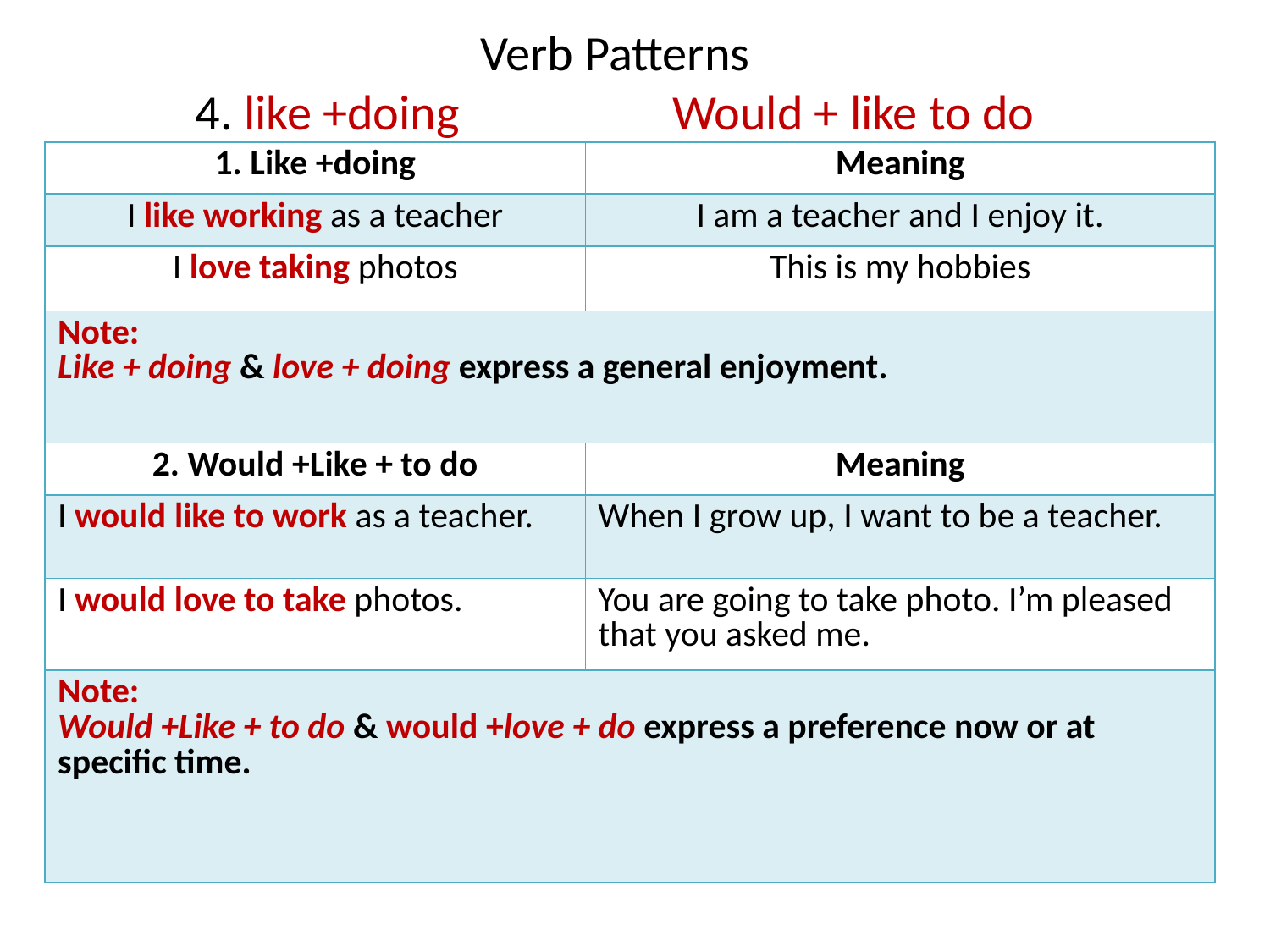

# Verb Patterns 4. like +doing                   Would + like to do
| 1. Like +doing | Meaning |
| --- | --- |
| I like working as a teacher | I am a teacher and I enjoy it. |
| I love taking photos | This is my hobbies |
| Note: Like + doing & love + doing express a general enjoyment. |  |
| 2. Would +Like + to do | Meaning |
| I would like to work as a teacher. | When I grow up, I want to be a teacher. |
| I would love to take photos. | You are going to take photo. I’m pleased that you asked me. |
| Note: Would +Like + to do & would +love + do express a preference now or at specific time. |  |